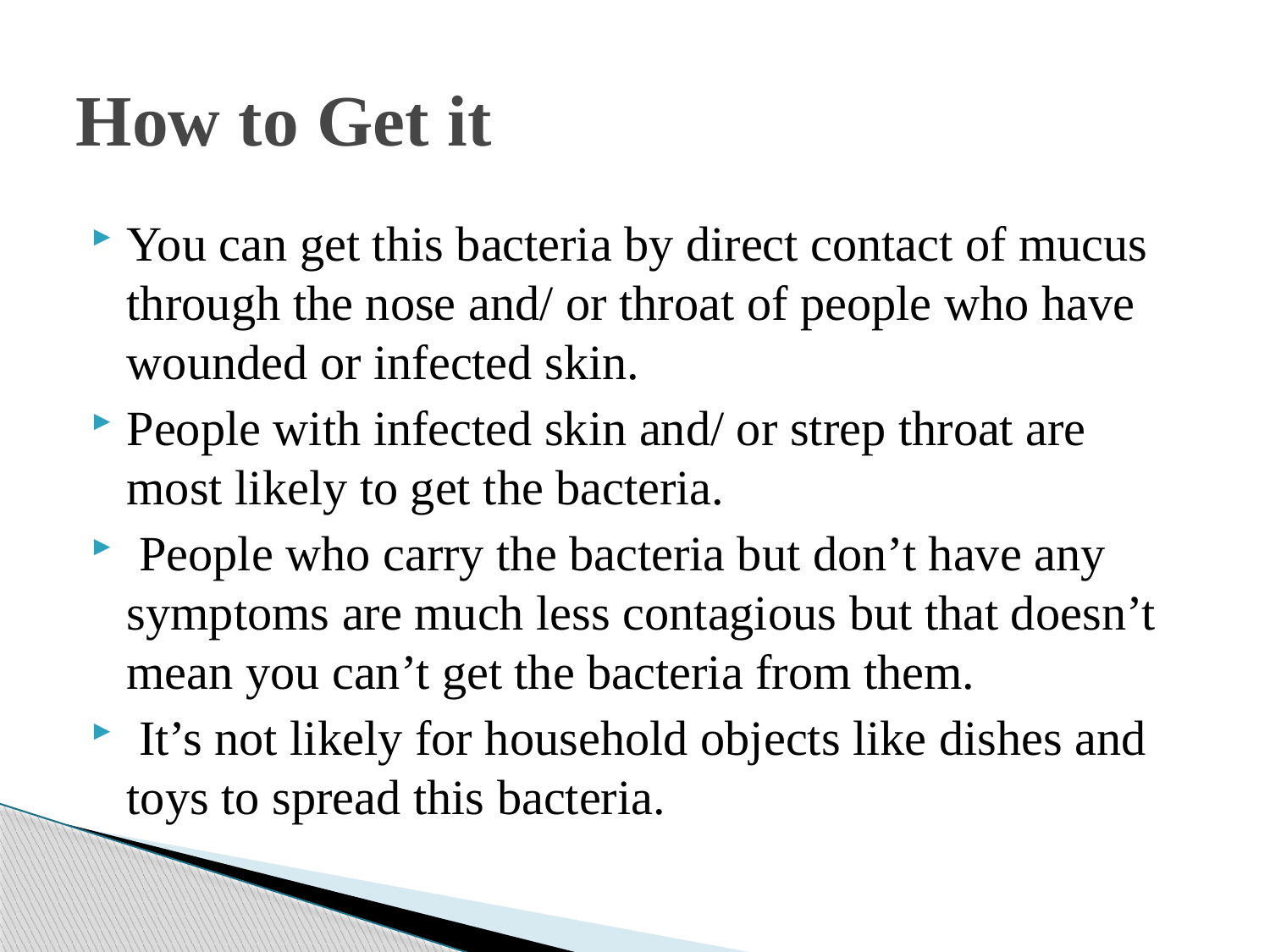

# How to Get it
You can get this bacteria by direct contact of mucus through the nose and/ or throat of people who have wounded or infected skin.
People with infected skin and/ or strep throat are most likely to get the bacteria.
 People who carry the bacteria but don’t have any symptoms are much less contagious but that doesn’t mean you can’t get the bacteria from them.
 It’s not likely for household objects like dishes and toys to spread this bacteria.